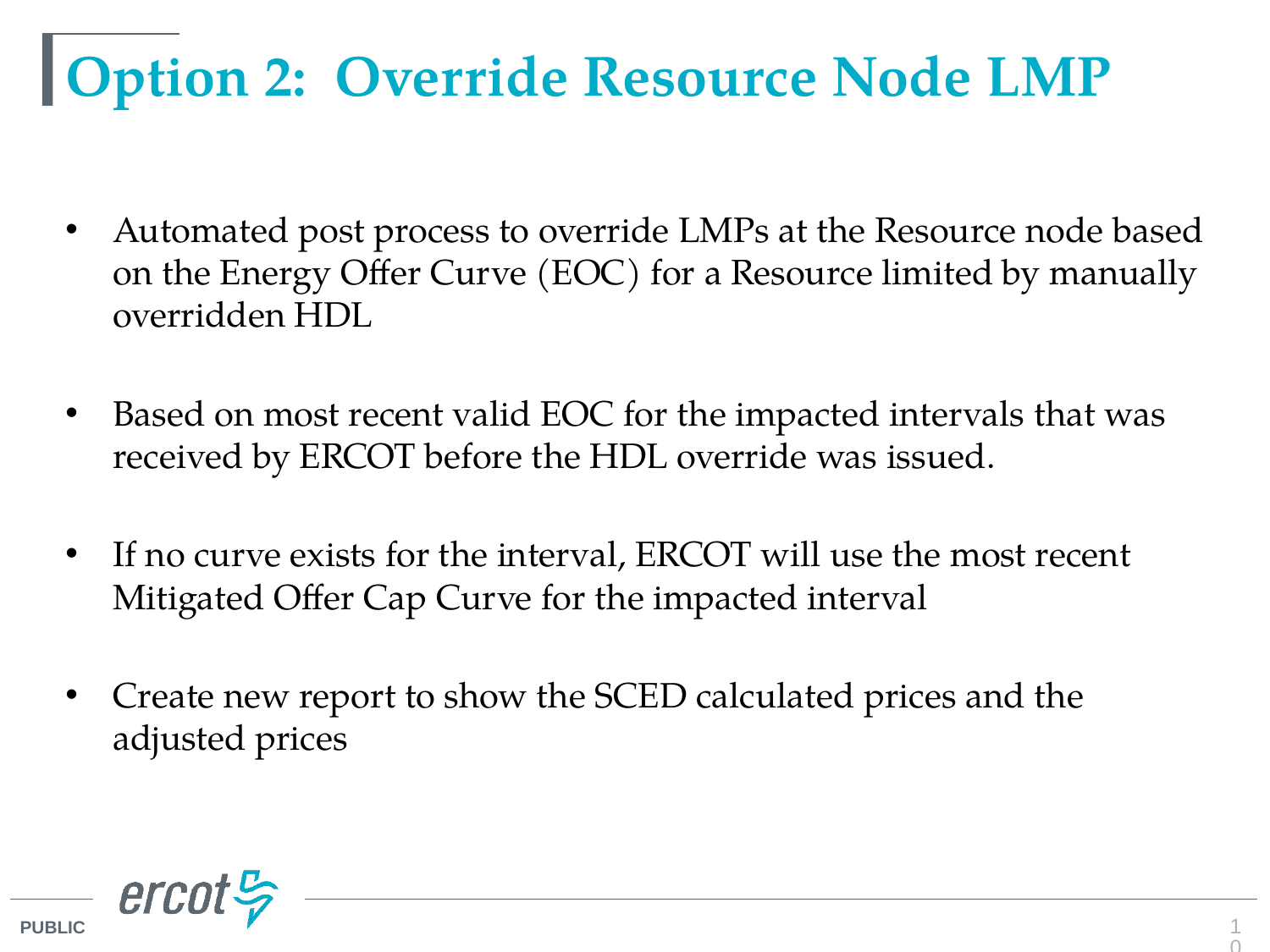

# Option 2:  Override Resource Node LMP
Automated post process to override LMPs at the Resource node based on the Energy Offer Curve (EOC) for a Resource limited by manually overridden HDL

Based on most recent valid EOC for the impacted intervals that was received by ERCOT before the HDL override was issued.

If no curve exists for the interval, ERCOT will use the most recent Mitigated Offer Cap Curve for the impacted interval

Create new report to show the SCED calculated prices and the adjusted prices
10